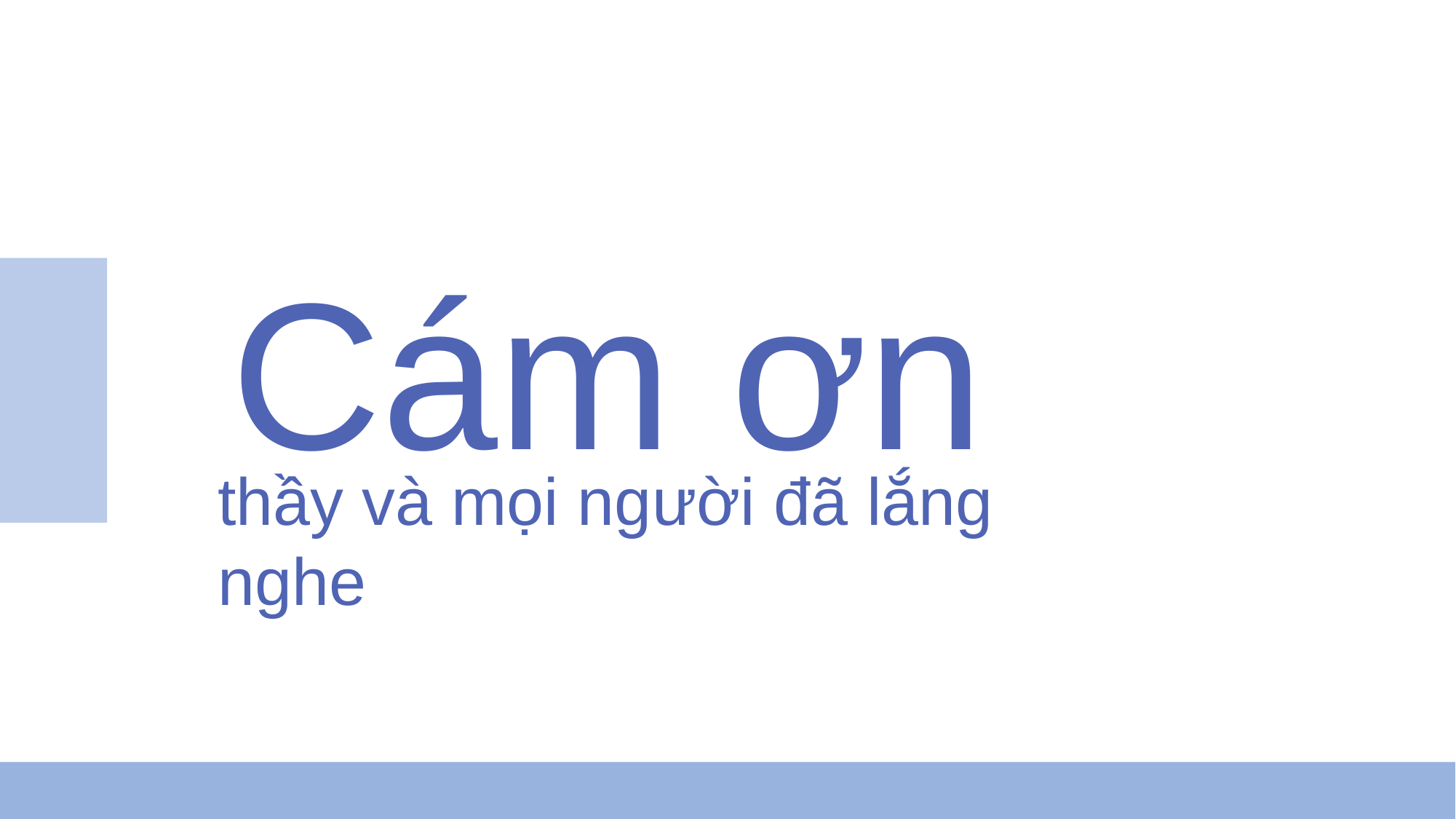

Cám ơn

thầy và mọi người đã lắng nghe